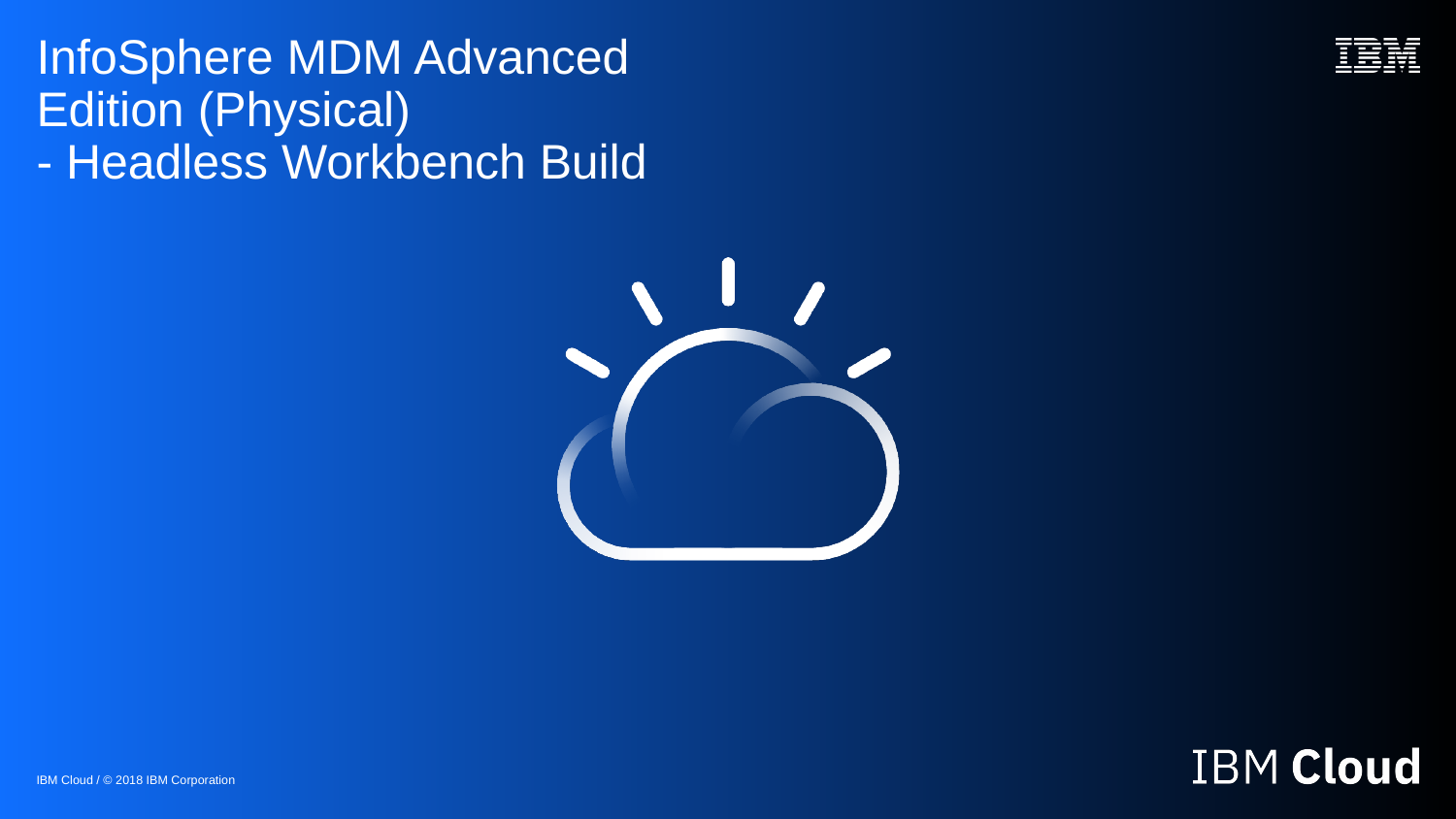

# InfoSphere MDM Advanced Edition (Physical) - Headless Workbench Build
IBM Cloud / © 2018 IBM Corporation